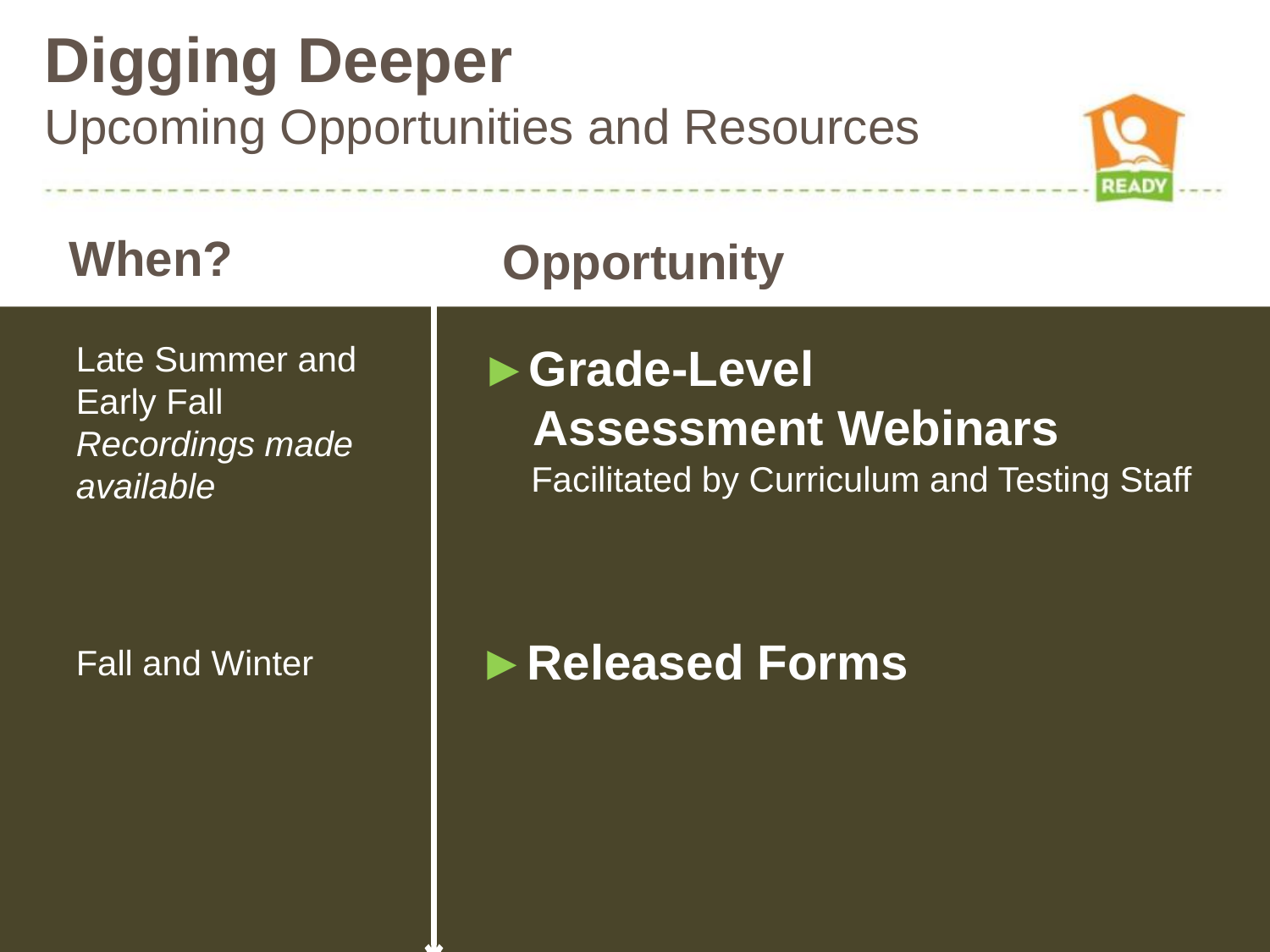

Digging Deeper
Upcoming Opportunities and Resources
When?
Opportunity

►Grade-Level
    Assessment Webinars
Late Summer and Early Fall
Recordings made available
Facilitated by Curriculum and Testing Staff
►Released Forms
Fall and Winter